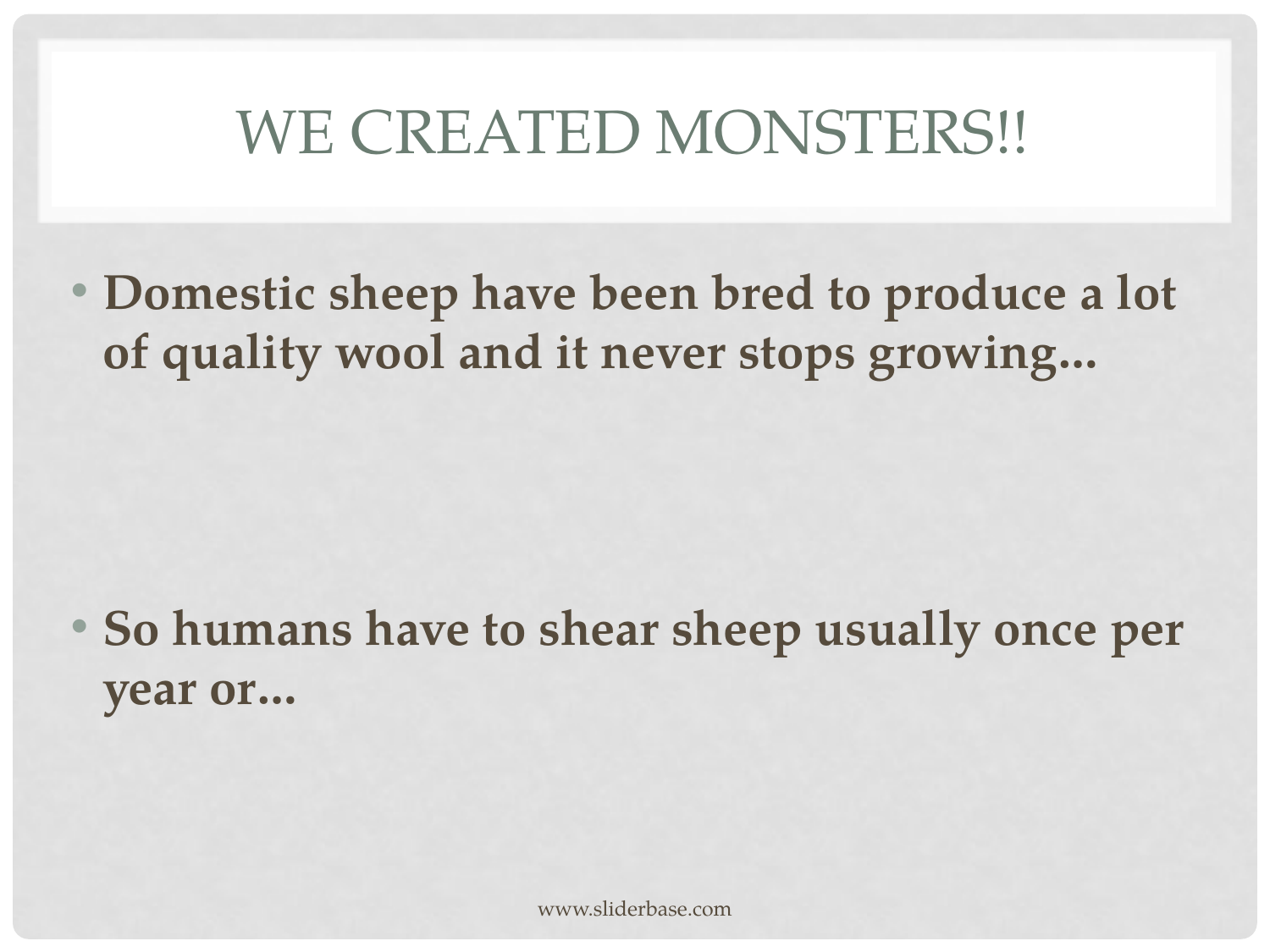

# We created monsters!!
Domestic sheep have been bred to produce a lot of quality wool and it never stops growing…

So humans have to shear sheep usually once per year or…
www.sliderbase.com